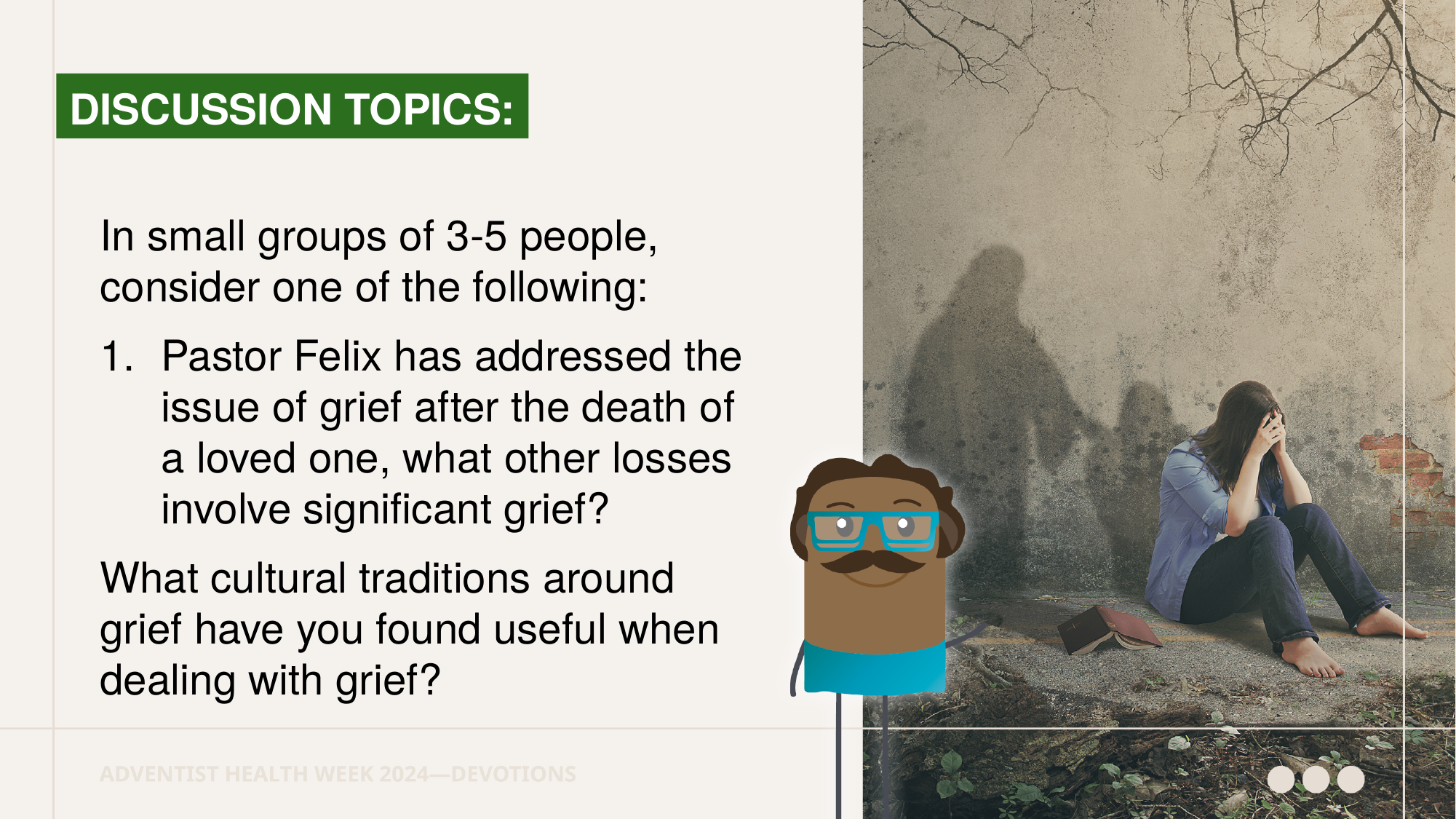

DISCUSSION TOPICS:
In small groups of 3-5 people, consider one of the following:
Pastor Felix has addressed the issue of grief after the death of a loved one, what other losses involve significant grief?
What cultural traditions around grief have you found useful when dealing with grief?